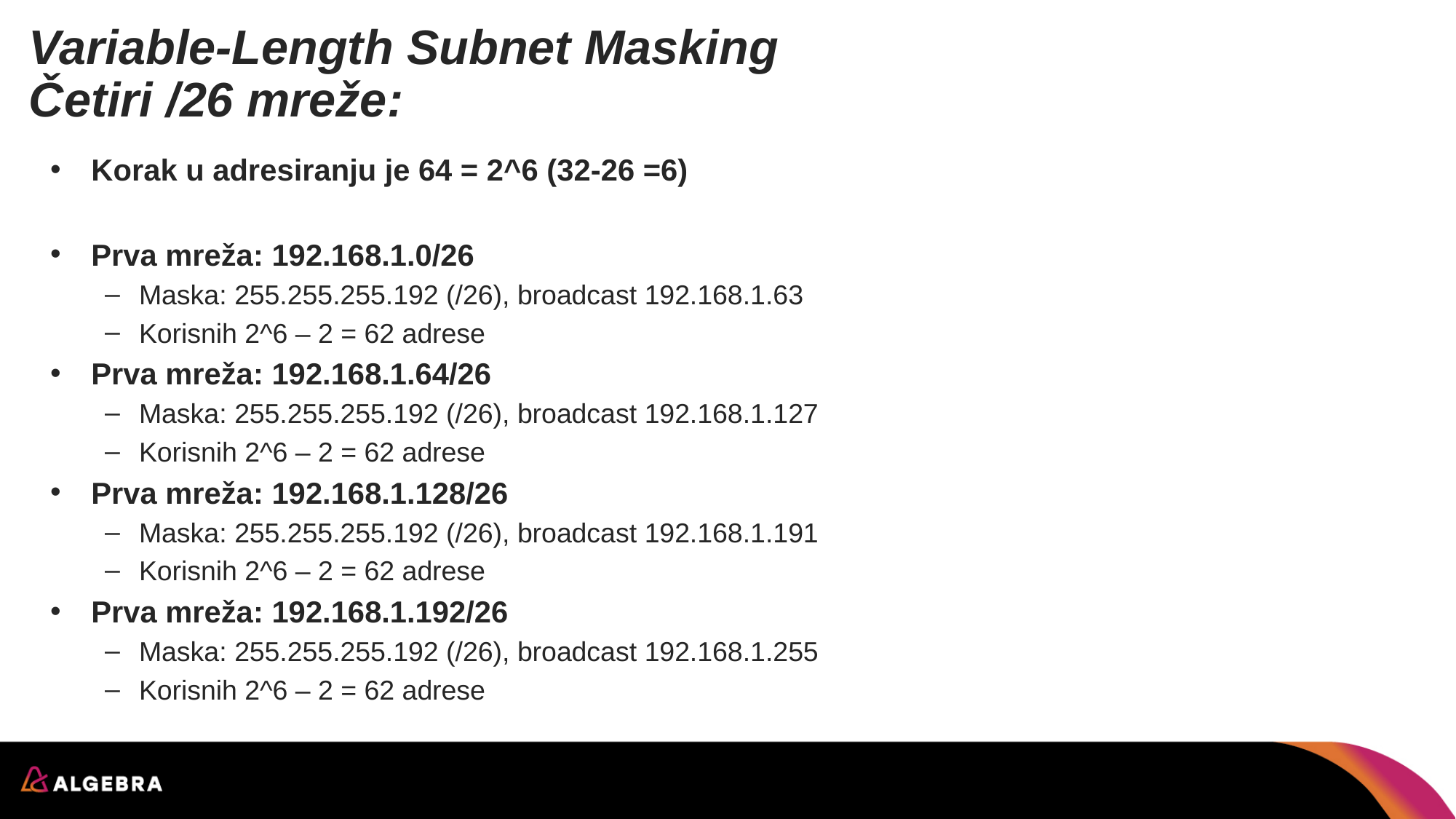

# Variable-Length Subnet Masking Četiri /26 mreže:
Korak u adresiranju je 64 = 2^6 (32-26 =6)

Prva mreža: 192.168.1.0/26
Maska: 255.255.255.192 (/26), broadcast 192.168.1.63
Korisnih 2^6 – 2 = 62 adrese
Prva mreža: 192.168.1.64/26
Maska: 255.255.255.192 (/26), broadcast 192.168.1.127
Korisnih 2^6 – 2 = 62 adrese
Prva mreža: 192.168.1.128/26
Maska: 255.255.255.192 (/26), broadcast 192.168.1.191
Korisnih 2^6 – 2 = 62 adrese
Prva mreža: 192.168.1.192/26
Maska: 255.255.255.192 (/26), broadcast 192.168.1.255
Korisnih 2^6 – 2 = 62 adrese